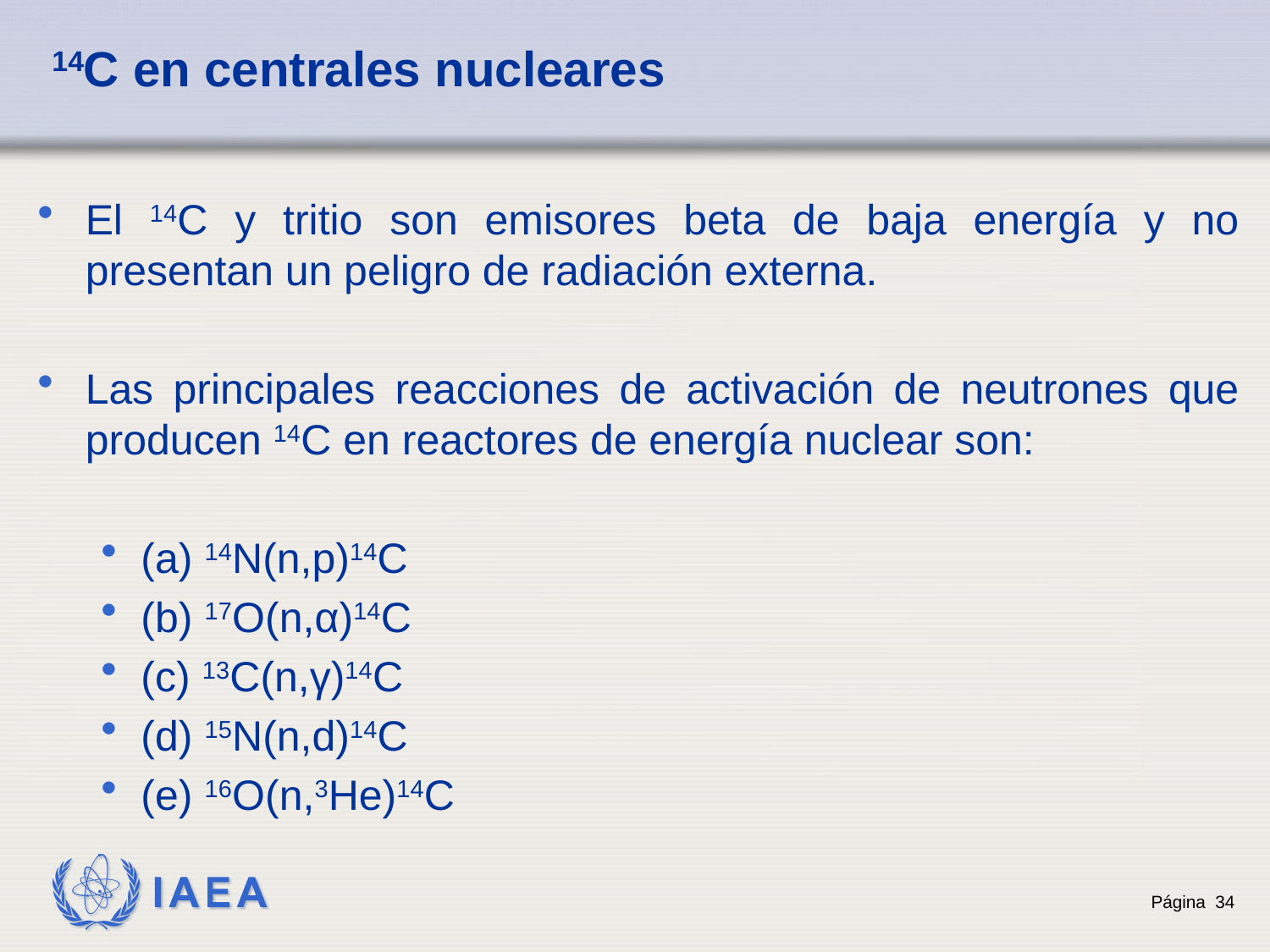

# 14C en centrales nucleares
El 14C y tritio son emisores beta de baja energía y no presentan un peligro de radiación externa.

Las principales reacciones de activación de neutrones que producen 14C en reactores de energía nuclear son:

(a) 14N(n,p)14C
(b) 17O(n,α)14C
(c) 13C(n,γ)14C
(d) 15N(n,d)14C
(e) 16O(n,3He)14C
Página  34